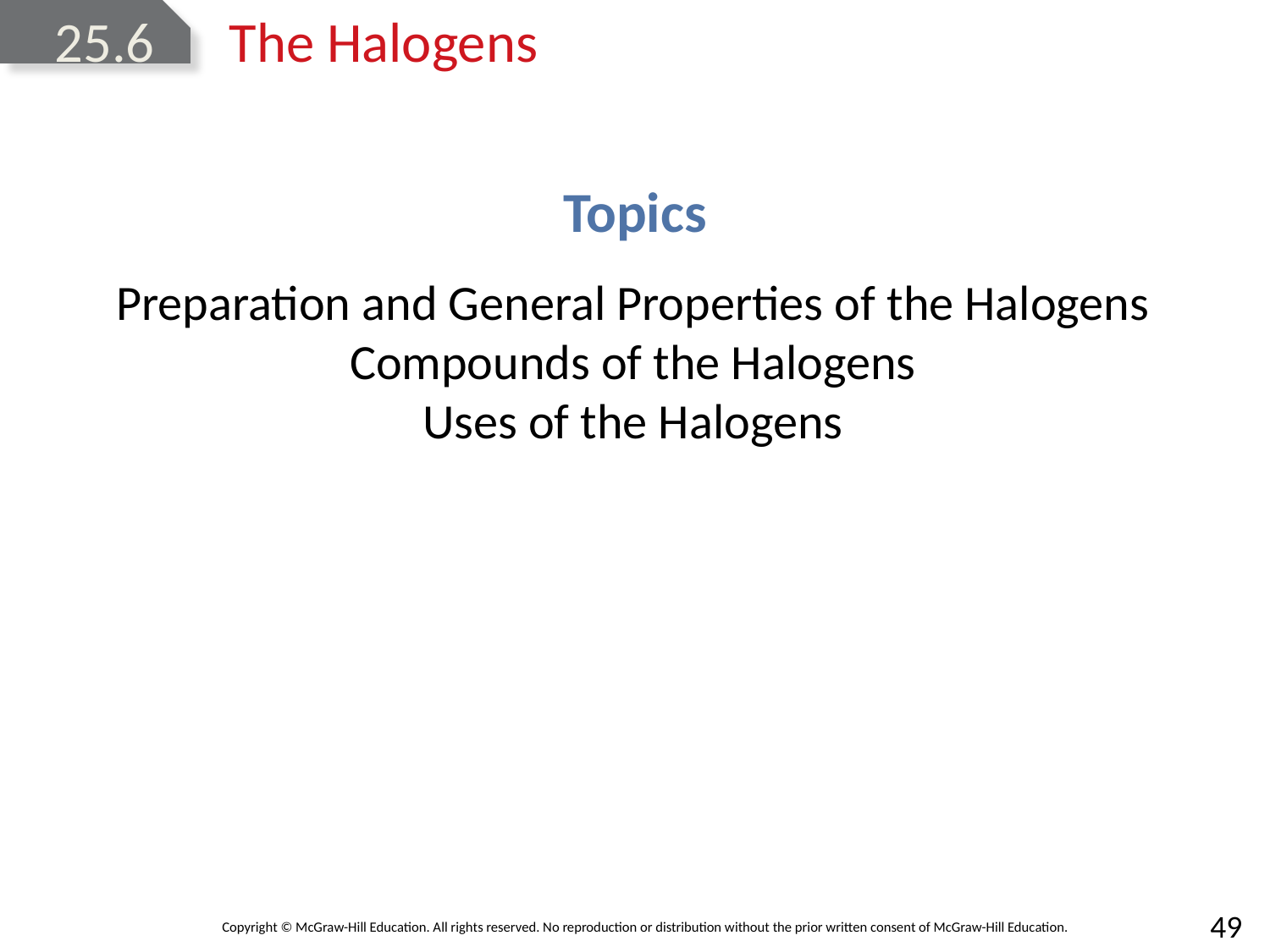

# 25.6 The Halogens
Topics
Preparation and General Properties of the Halogens
Compounds of the Halogens
Uses of the Halogens